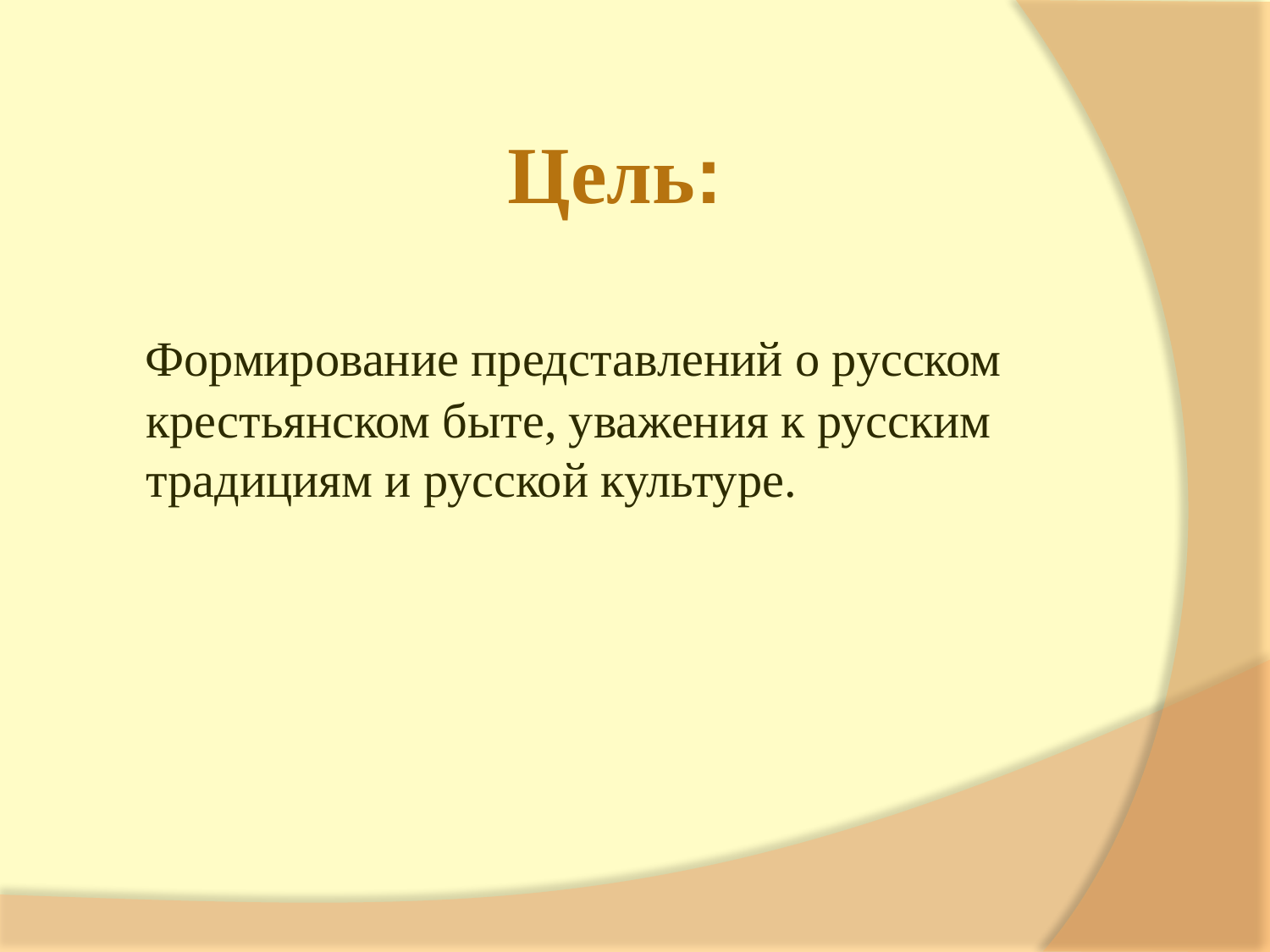

# Цель:
   Формирование представлений о русском крестьянском быте, уважения к русским традициям и русской культуре.